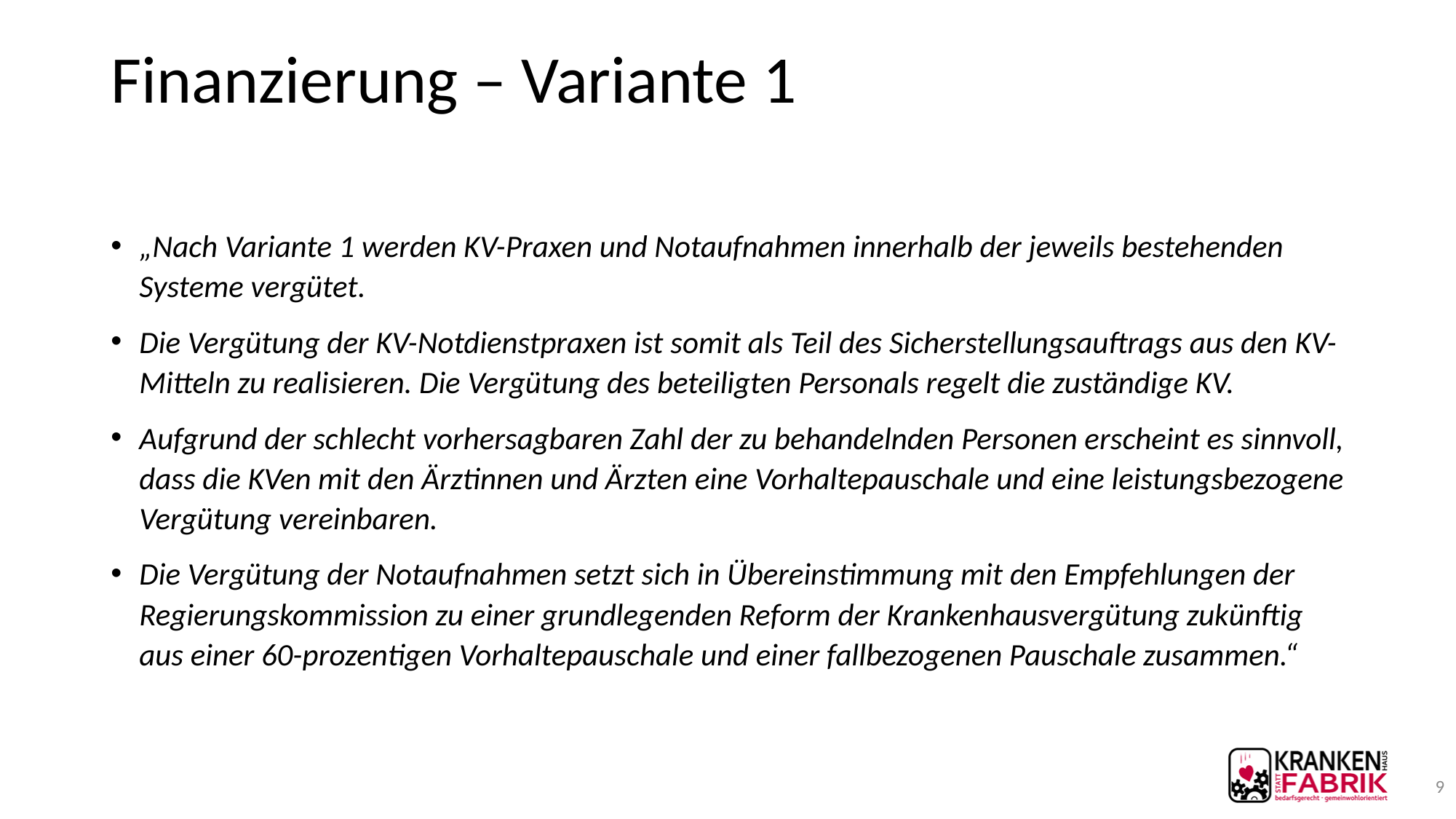

# Finanzierung – Variante 1
„Nach Variante 1 werden KV-Praxen und Notaufnahmen innerhalb der jeweils bestehenden Systeme vergütet.
Die Vergütung der KV-Notdienstpraxen ist somit als Teil des Sicherstellungsauftrags aus den KV-Mitteln zu realisieren. Die Vergütung des beteiligten Personals regelt die zuständige KV.
Aufgrund der schlecht vorhersagbaren Zahl der zu behandelnden Personen erscheint es sinnvoll, dass die KVen mit den Ärztinnen und Ärzten eine Vorhaltepauschale und eine leistungsbezogene Vergütung vereinbaren.
Die Vergütung der Notaufnahmen setzt sich in Übereinstimmung mit den Empfehlungen der Regierungskommission zu einer grundlegenden Reform der Krankenhausvergütung zukünftig aus einer 60-prozentigen Vorhaltepauschale und einer fallbezogenen Pauschale zusammen.“

9